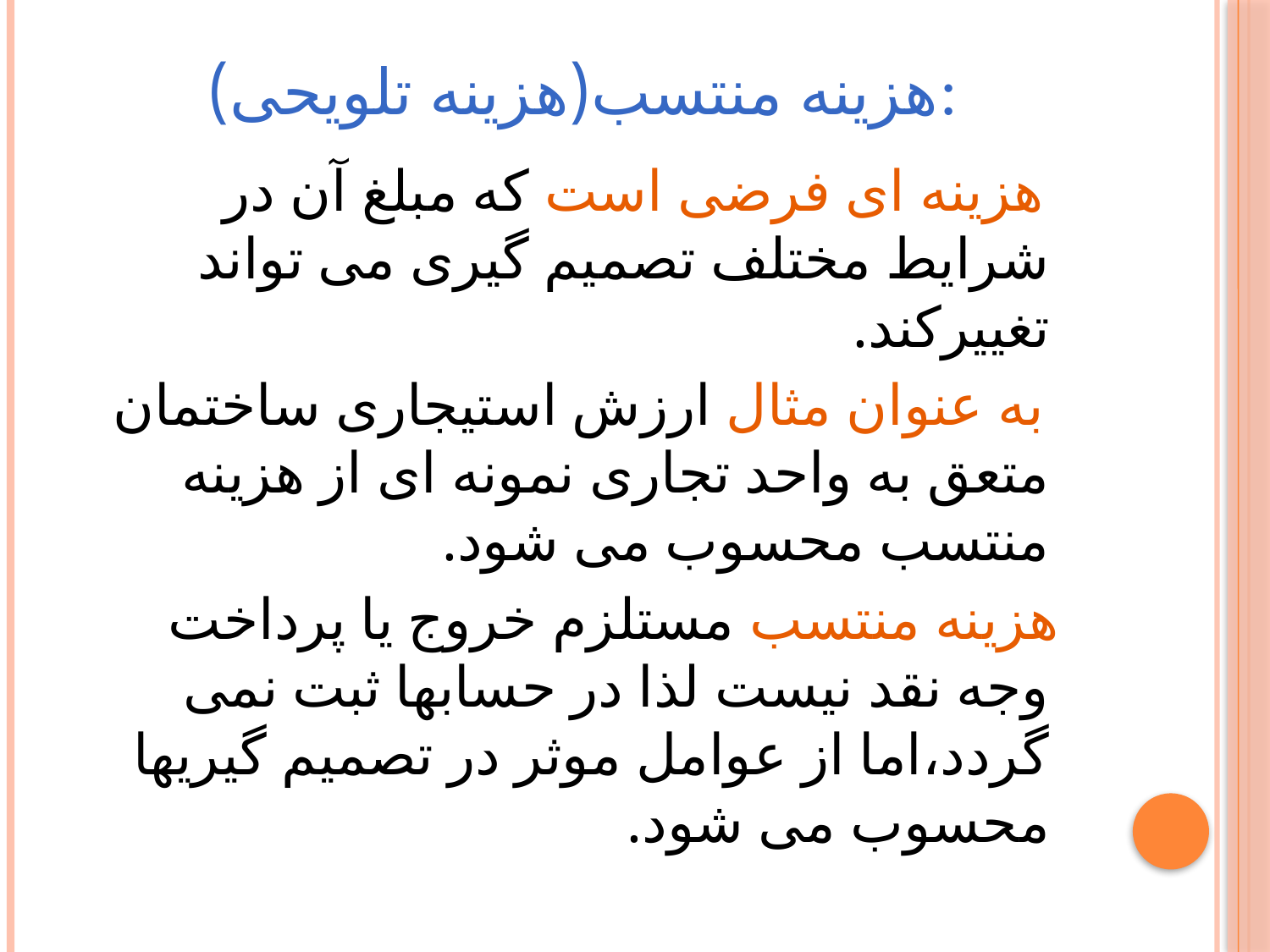

# هزینه منتسب(هزینه تلویحی):
   هزینه ای فرضی است که مبلغ آن در شرایط مختلف تصمیم گیری می تواند تغییرکند.
   به عنوان مثال ارزش استیجاری ساختمان متعق به واحد تجاری نمونه ای از هزینه منتسب محسوب می شود.
  هزینه منتسب مستلزم خروج یا پرداخت وجه نقد نیست لذا در حسابها ثبت نمی گردد،اما از عوامل موثر در تصمیم گیریها محسوب می شود.